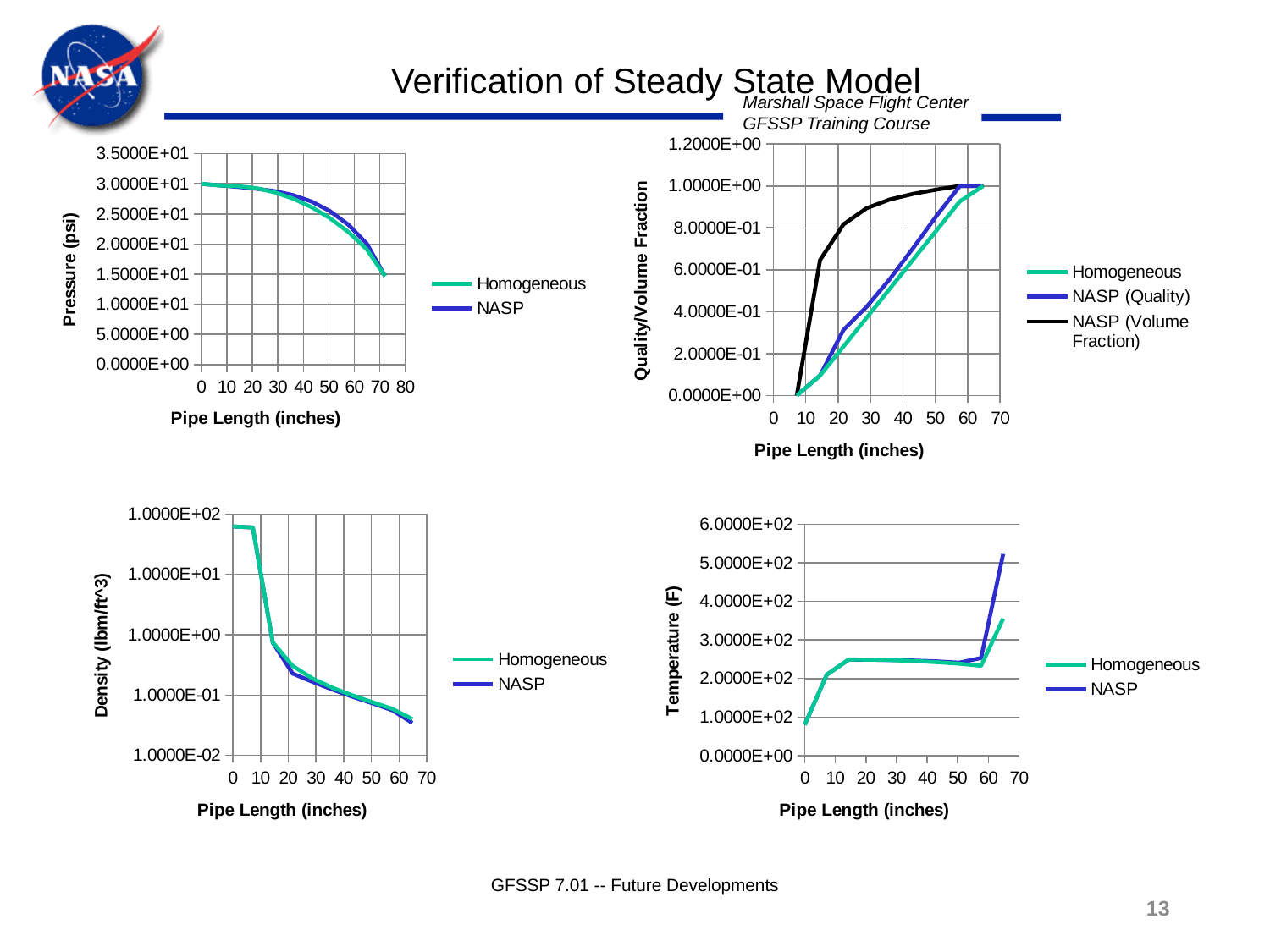

# Verification of Steady State Model

### Chart

| Category |  |  |  |
|---|---|---|---|

### Chart

| Category |  |  |
|---|---|---|

### Chart

| Category |  |  |
|---|---|---|

### Chart

| Category |  |  |
|---|---|---|
GFSSP 7.01 -- Future Developments
13